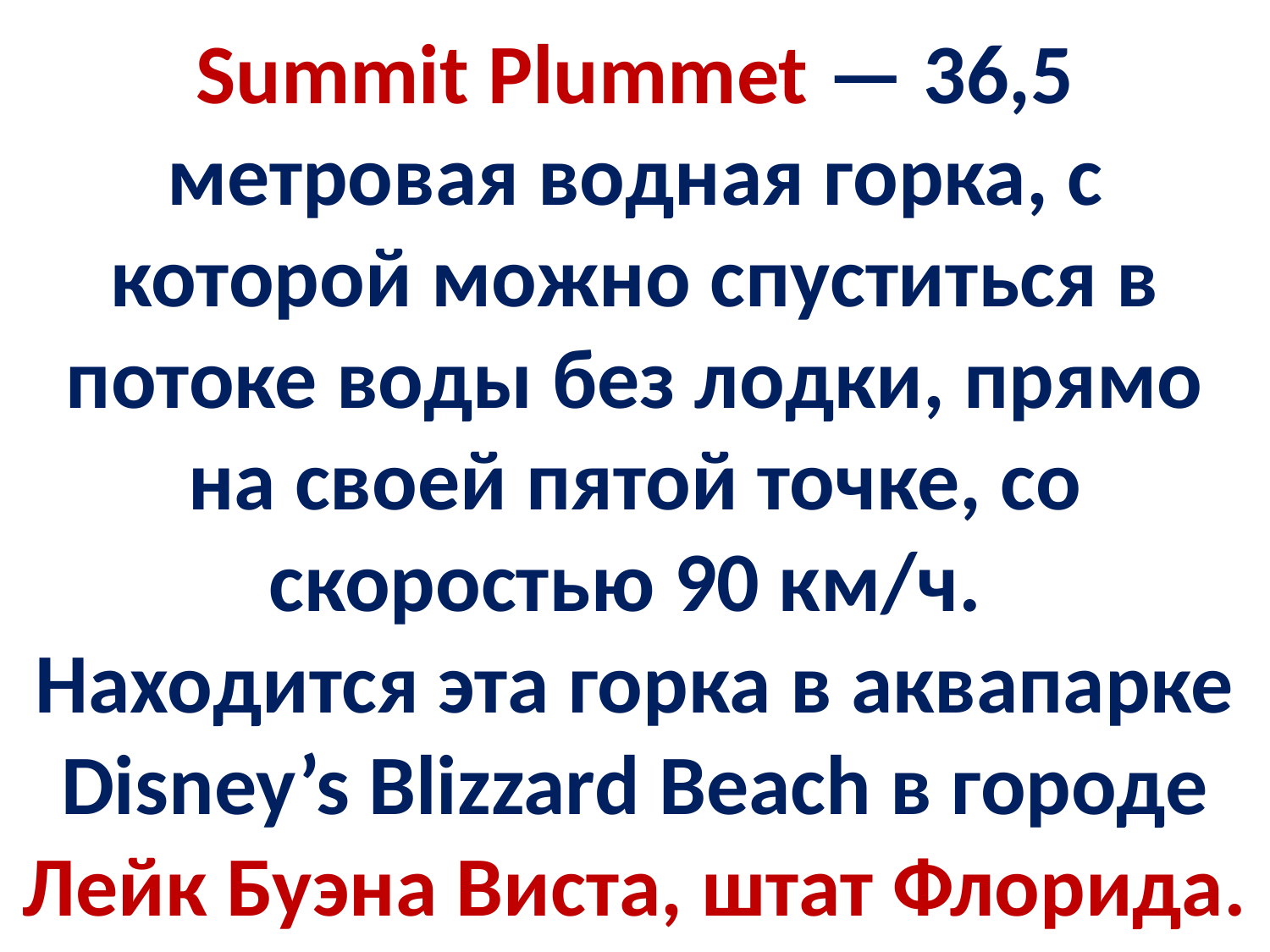

# Summit Plummet — 36,5 метровая водная горка, с которой можно спуститься в потоке воды без лодки, прямо на своей пятой точке, со скоростью 90 км/ч. Находится эта горка в аквапарке Disney’s Blizzard Beach в городе Лейк Буэна Виста, штат Флорида.